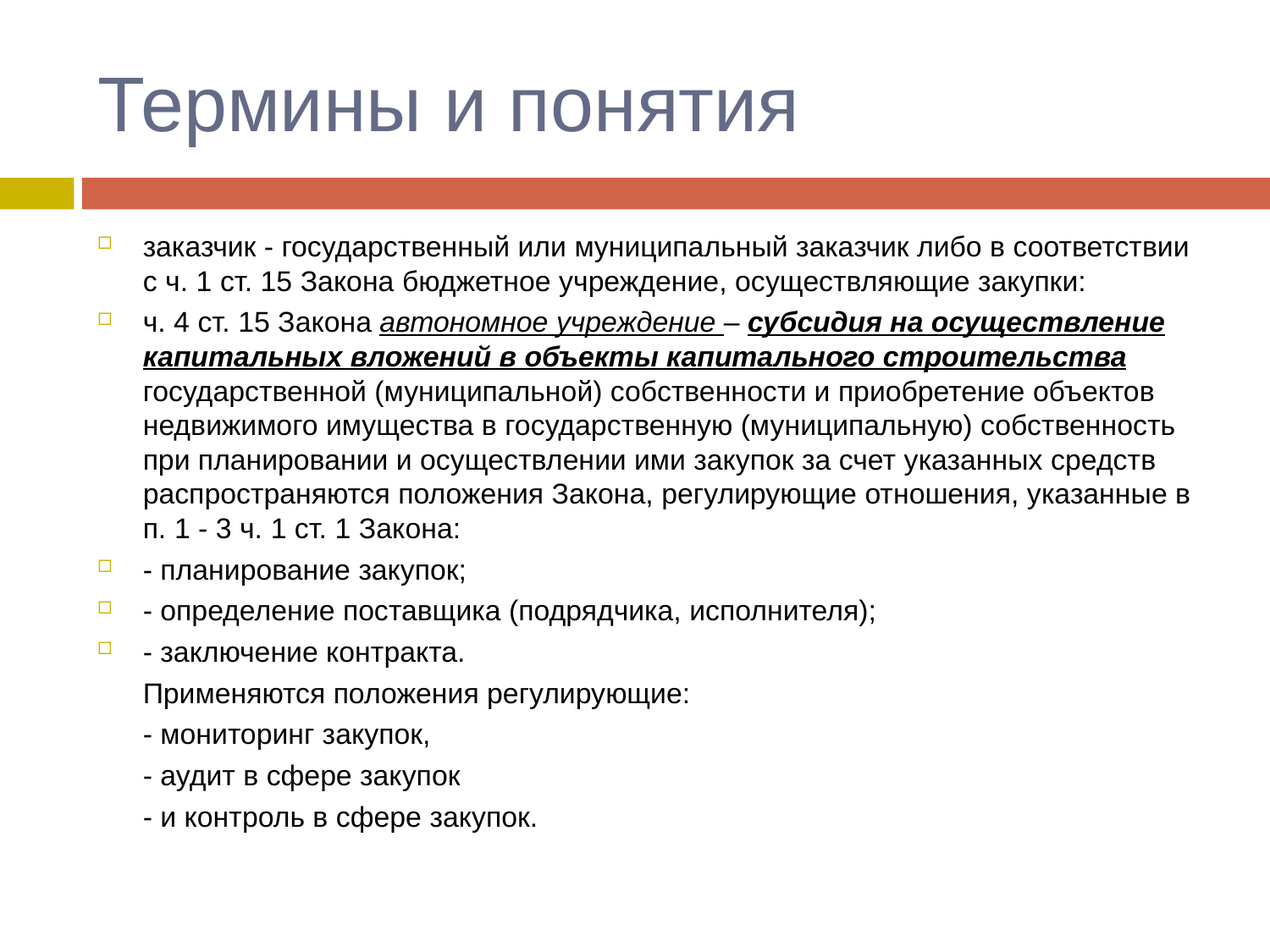

# Термины и понятия
заказчик - государственный или муниципальный заказчик либо в соответствии с ч. 1 ст. 15 Закона бюджетное учреждение, осуществляющие закупки:
ч. 4 ст. 15 Закона автономное учреждение – субсидия на осуществление капитальных вложений в объекты капитального строительства государственной (муниципальной) собственности и приобретение объектов недвижимого имущества в государственную (муниципальную) собственность  при планировании и осуществлении ими закупок за счет указанных средств распространяются положения Закона, регулирующие отношения, указанные в п. 1 - 3 ч. 1 ст. 1 Закона:
- планирование закупок;
- определение поставщика (подрядчика, исполнителя);
- заключение контракта.
	Применяются положения регулирующие:
	- мониторинг закупок,
	- аудит в сфере закупок
	- и контроль в сфере закупок.